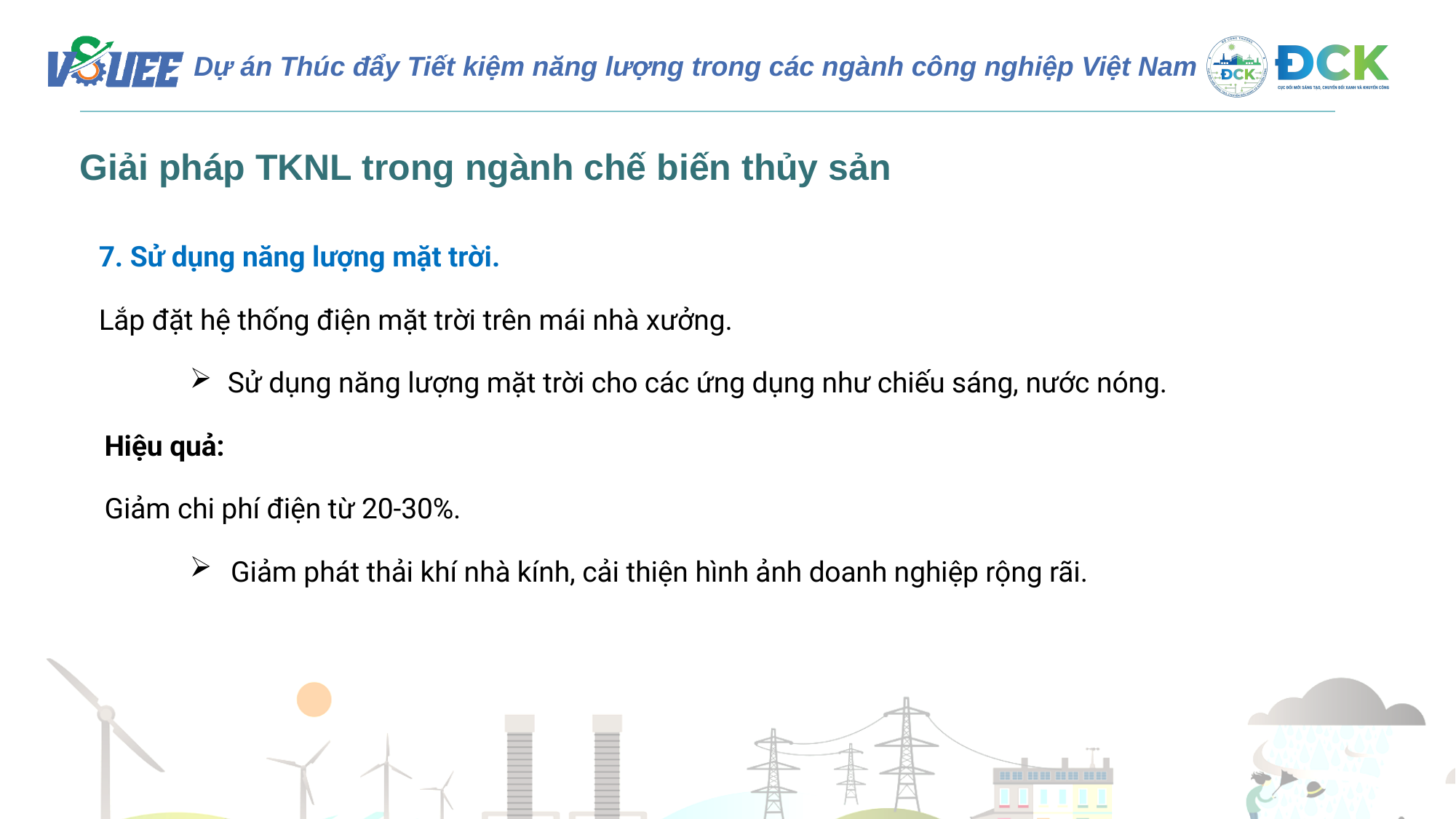

Giải pháp TKNL trong ngành chế biến thủy sản
7. Sử dụng năng lượng mặt trời.
Lắp đặt hệ thống điện mặt trời trên mái nhà xưởng.
Sử dụng năng lượng mặt trời cho các ứng dụng như chiếu sáng, nước nóng.
Hiệu quả:
Giảm chi phí điện từ 20-30%.
Giảm phát thải khí nhà kính, cải thiện hình ảnh doanh nghiệp rộng rãi.